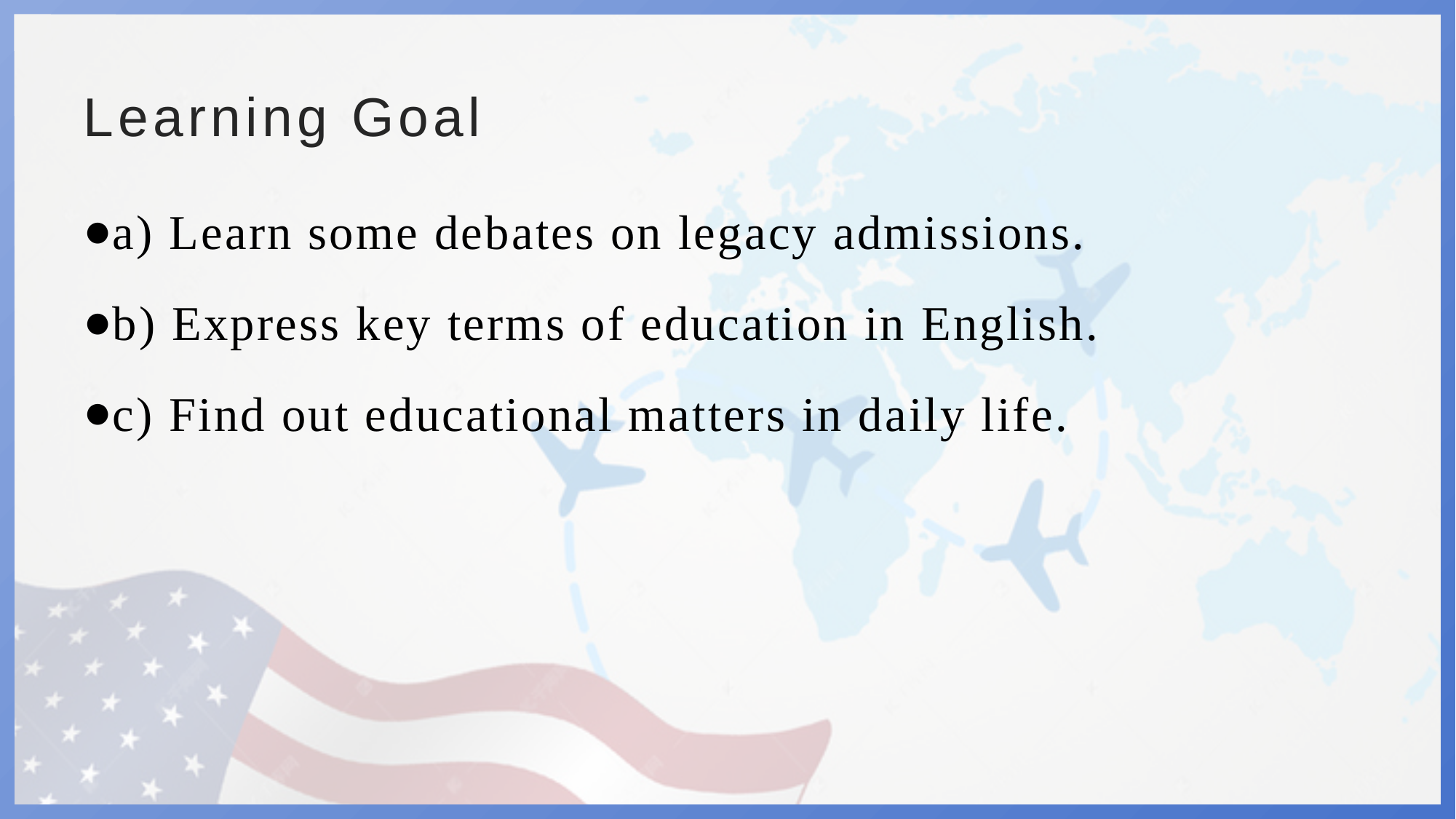

# Learning Goal
a) Learn some debates on legacy admissions.
b) Express key terms of education in English.
c) Find out educational matters in daily life.